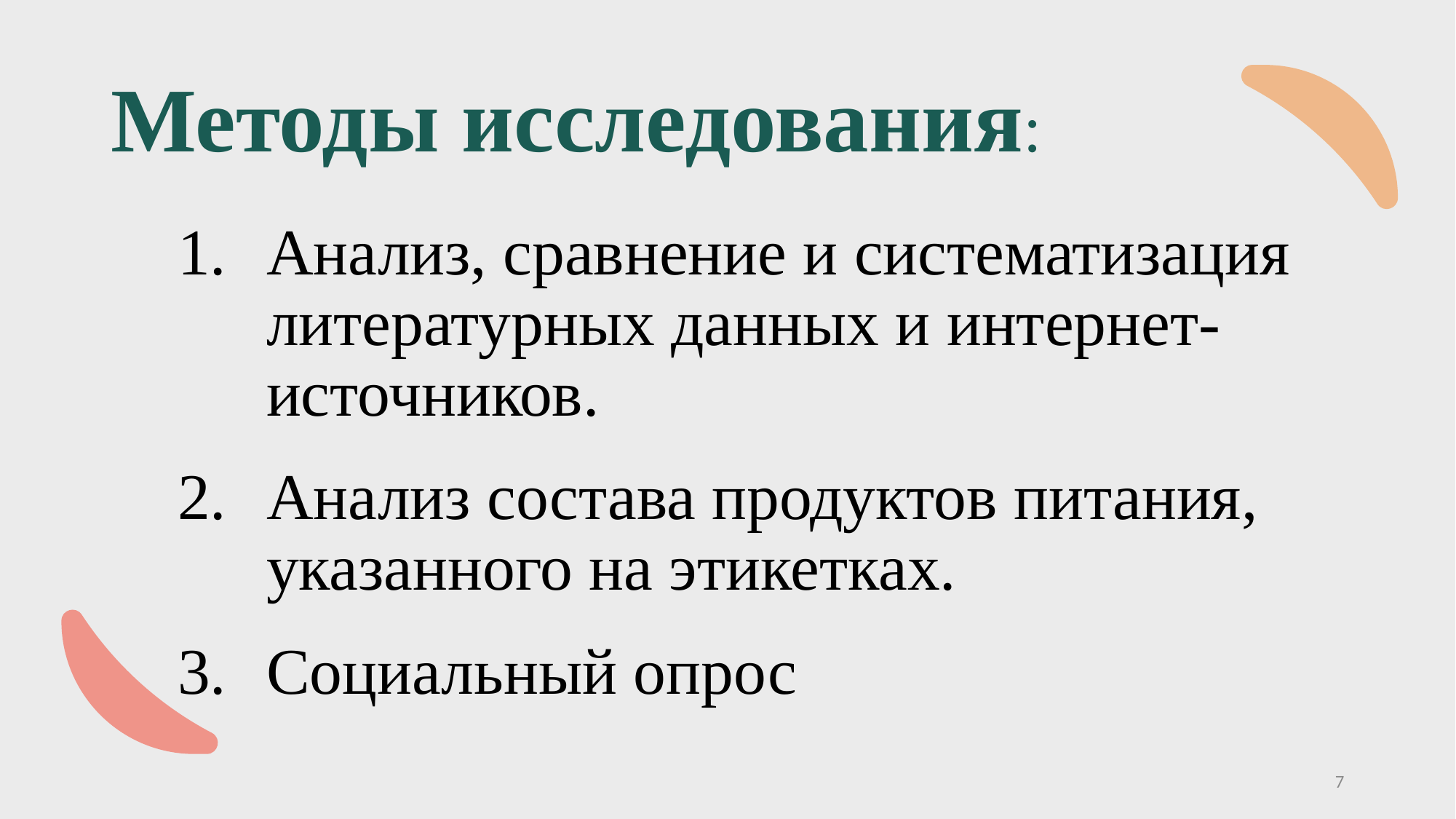

# Методы исследования:
Анализ, сравнение и систематизация литературных данных и интернет-источников.
Анализ состава продуктов питания, указанного на этикетках.
Социальный опрос

7